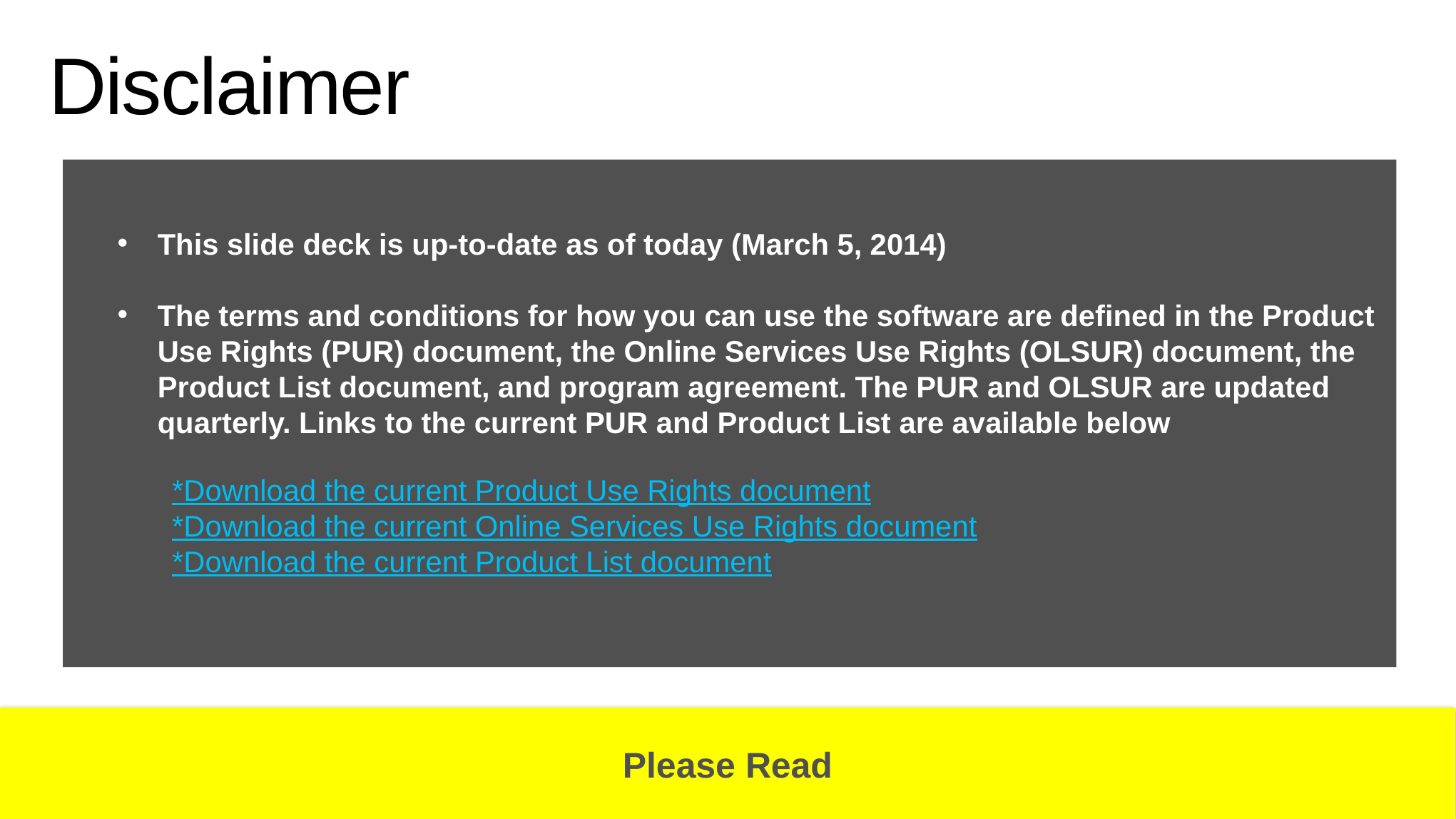

# Disclaimer

This slide deck is up-to-date as of today (March 5, 2014)

The terms and conditions for how you can use the software are defined in the Product Use Rights (PUR) document, the Online Services Use Rights (OLSUR) document, the Product List document, and program agreement. The PUR and OLSUR are updated quarterly. Links to the current PUR and Product List are available below

*Download the current Product Use Rights document
*Download the current Online Services Use Rights document
*Download the current Product List document

Please Read